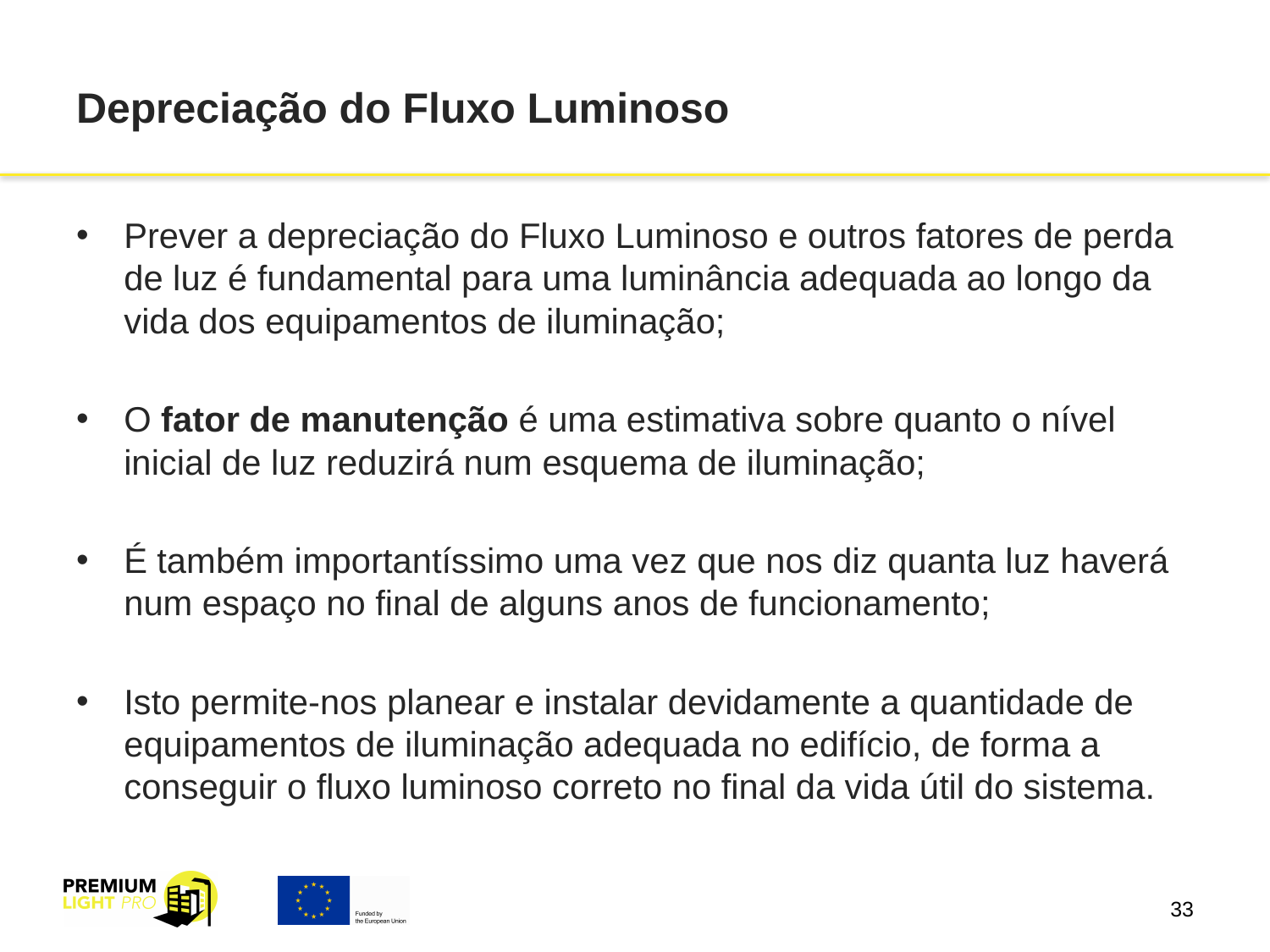

# Depreciação do Fluxo Luminoso
Prever a depreciação do Fluxo Luminoso e outros fatores de perda de luz é fundamental para uma luminância adequada ao longo da vida dos equipamentos de iluminação;

O fator de manutenção é uma estimativa sobre quanto o nível inicial de luz reduzirá num esquema de iluminação;

É também importantíssimo uma vez que nos diz quanta luz haverá num espaço no final de alguns anos de funcionamento;

Isto permite-nos planear e instalar devidamente a quantidade de equipamentos de iluminação adequada no edifício, de forma a conseguir o fluxo luminoso correto no final da vida útil do sistema.